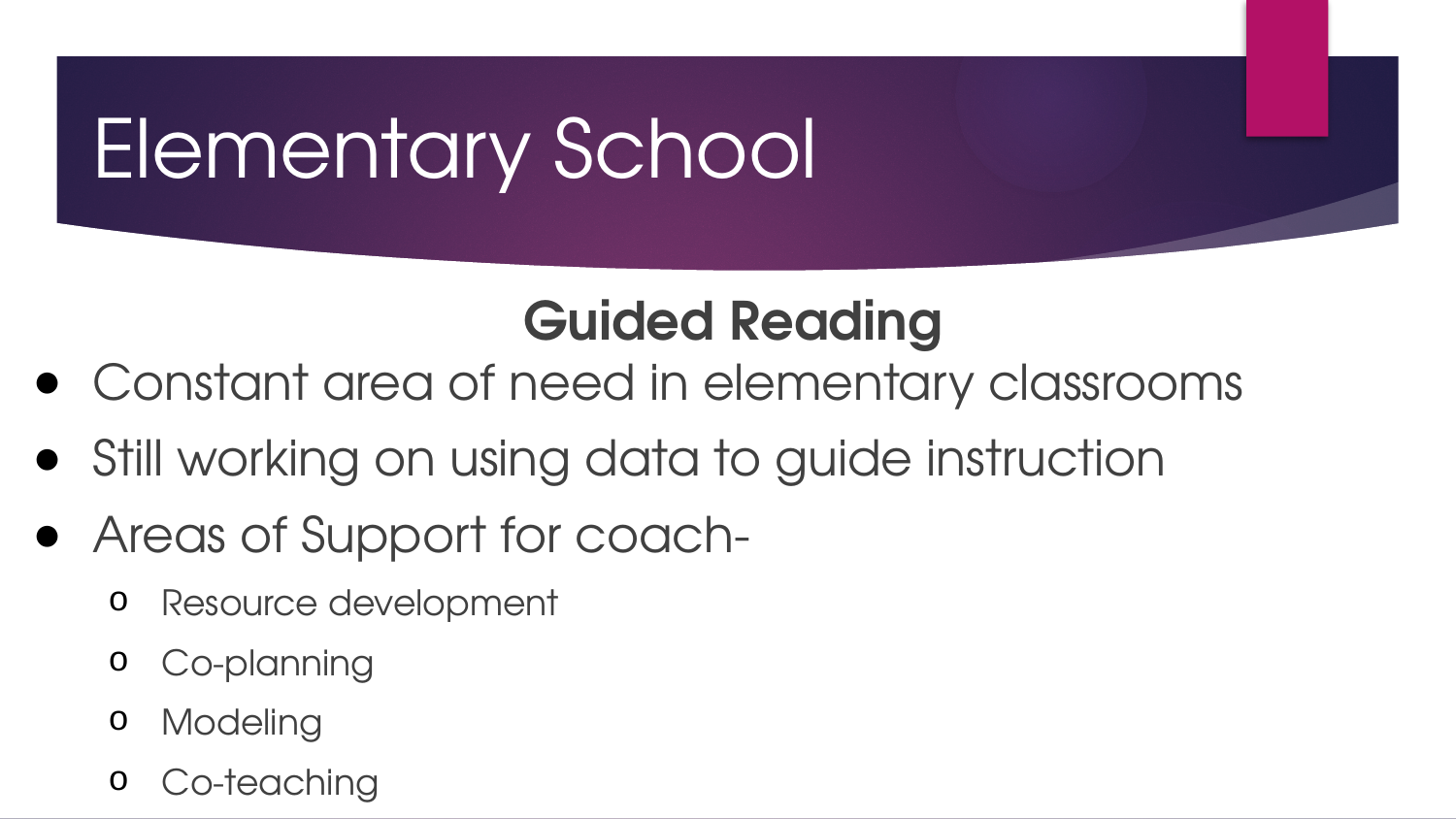

# Elementary School
Guided Reading
Constant area of need in elementary classrooms
Still working on using data to guide instruction
Areas of Support for coach-
Resource development
Co-planning
Modeling
Co-teaching